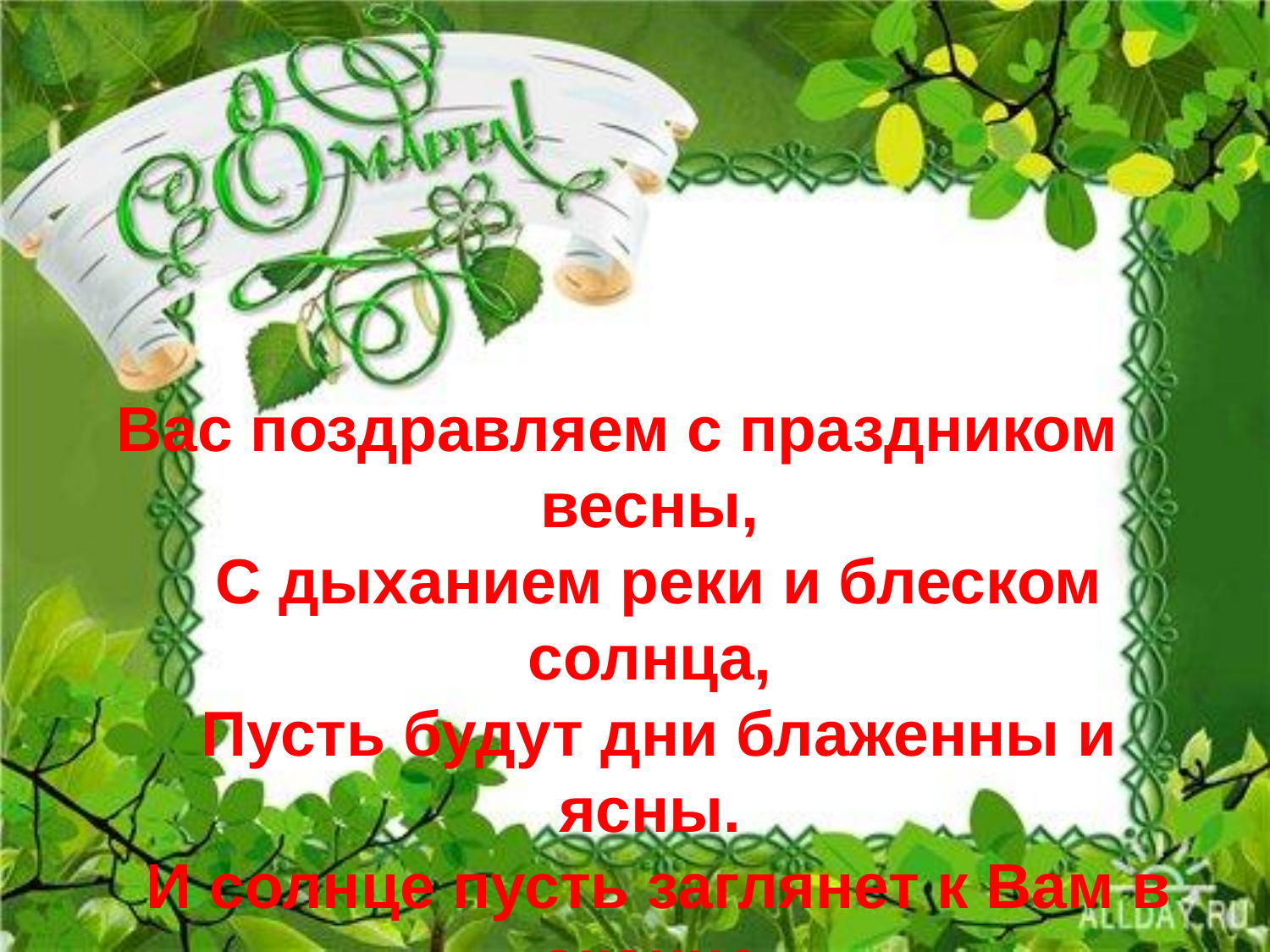

Вас поздравляем с праздником   весны,
С дыханием реки и блеском солнца,
Пусть будут дни блаженны и ясны.
И солнце пусть заглянет к Вам в оконце.